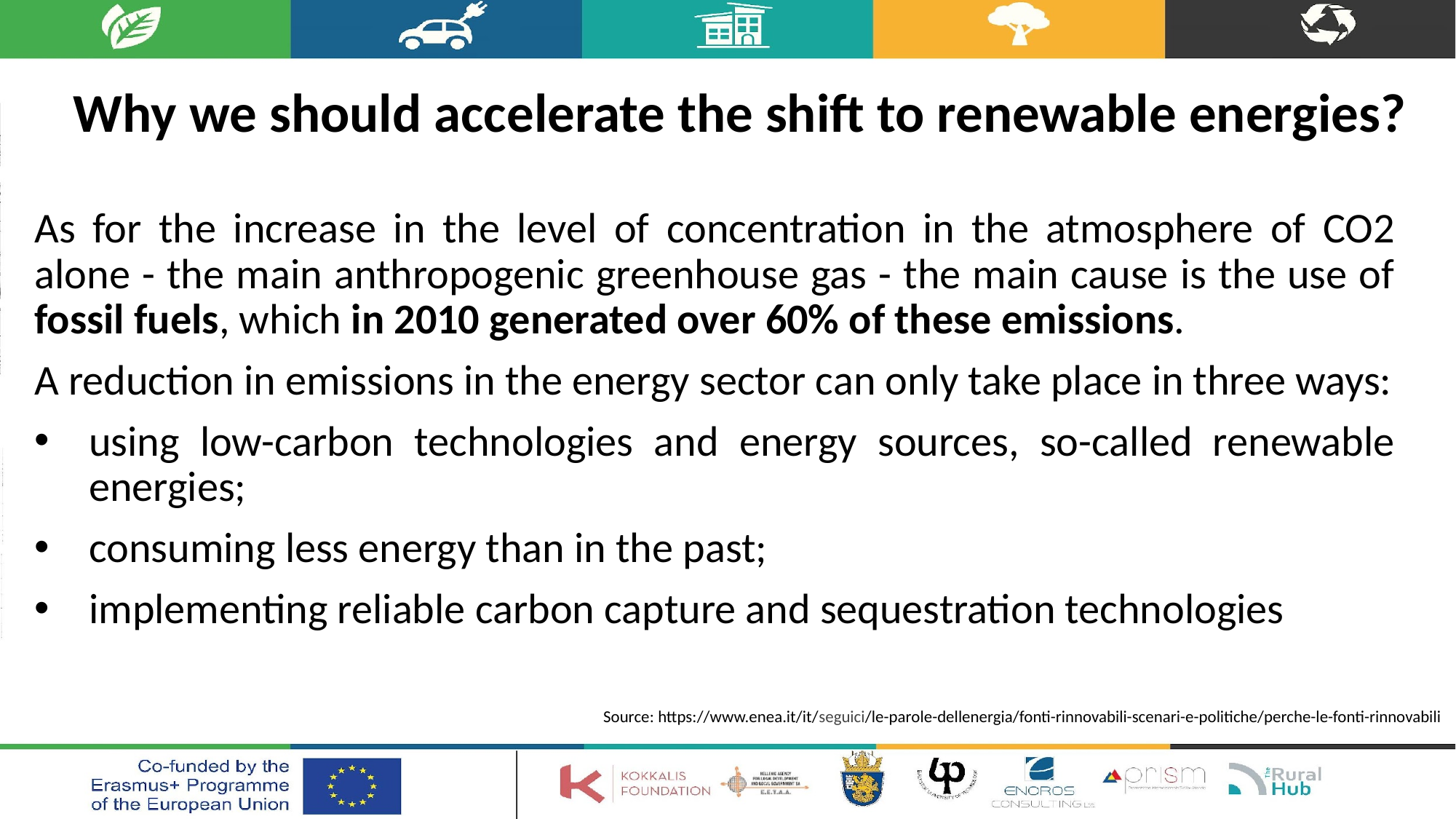

Why we should accelerate the shift to renewable energies?
As for the increase in the level of concentration in the atmosphere of CO2 alone - the main anthropogenic greenhouse gas - the main cause is the use of fossil fuels, which in 2010 generated over 60% of these emissions.
A reduction in emissions in the energy sector can only take place in three ways:
using low-carbon technologies and energy sources, so-called renewable energies;
consuming less energy than in the past;
implementing reliable carbon capture and sequestration technologies

Source: https://www.enea.it/it/seguici/le-parole-dellenergia/fonti-rinnovabili-scenari-e-politiche/perche-le-fonti-rinnovabili